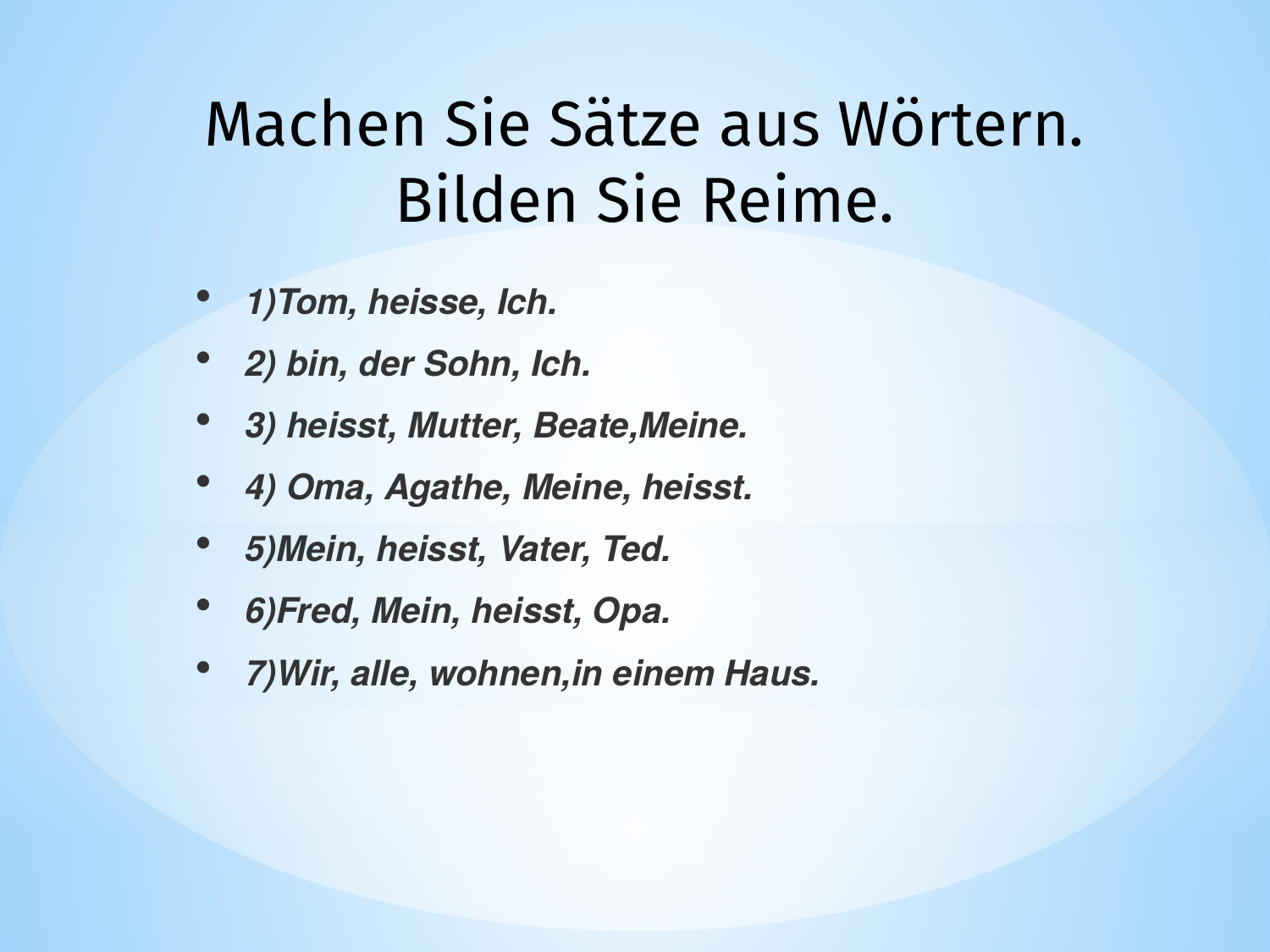

Machen Sie Sätze aus Wörtern.
Bilden Sie Reime.
1)Tom, heisse, Ich.
2) bin, der Sohn, Ich.
3) heisst, Mutter, Beate,Meine.
4) Oma, Agathe, Meine, heisst.
5)Mein, heisst, Vater, Ted.
6)Fred, Mein, heisst, Opa.
7)Wir, alle, wohnen,in einem Haus.